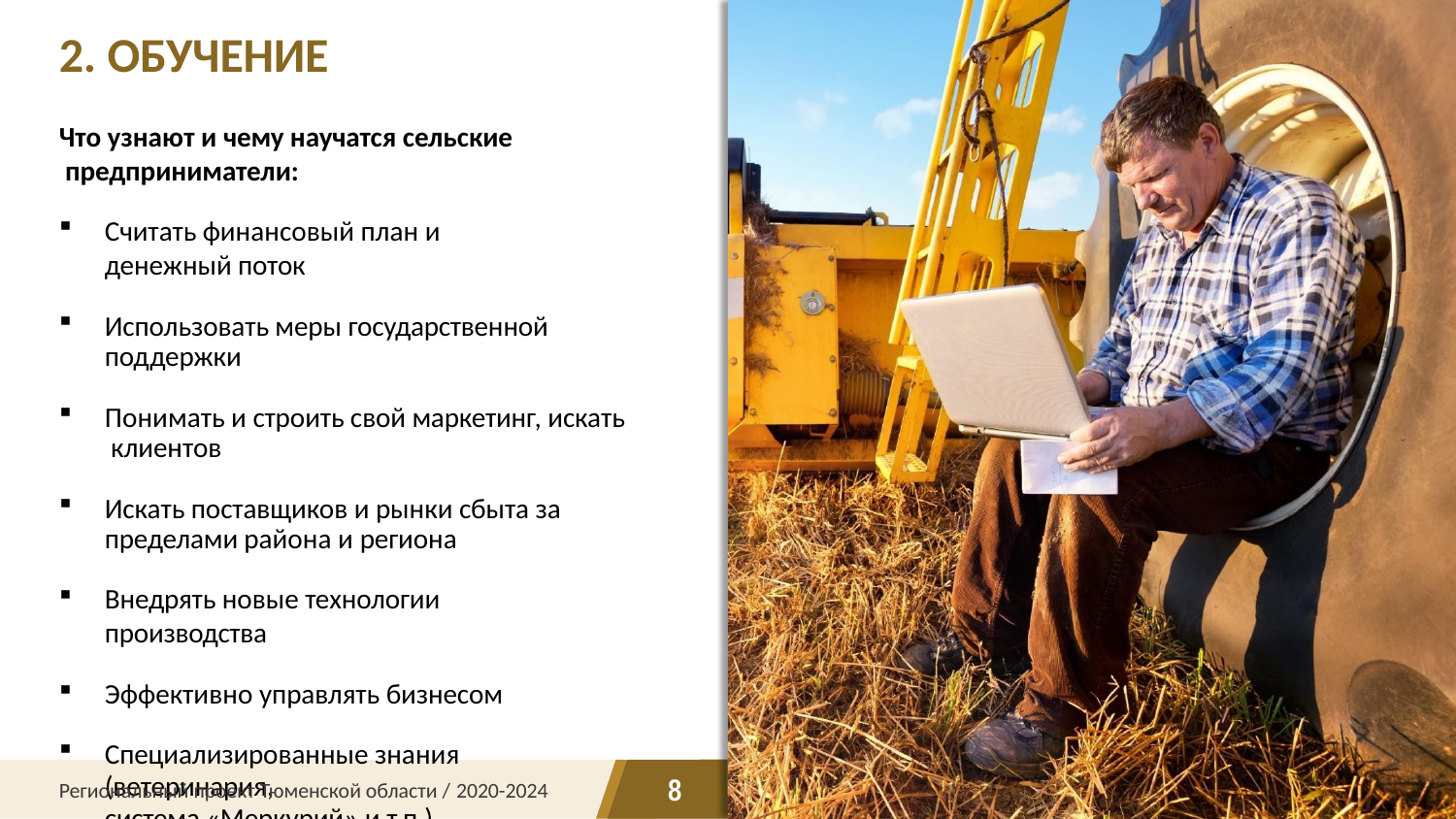

# 2. ОБУЧЕНИЕ
Что узнают и чему научатся сельские  предприниматели:

Считать финансовый план и денежный поток

Использовать меры государственной  поддержки

Понимать и строить свой маркетинг, искать  клиентов

Искать поставщиков и рынки сбыта за  пределами района и региона

Внедрять новые технологии производства
Эффективно управлять бизнесом
Специализированные знания (ветеринария,
система «Меркурий» и т.п.)
8
Региональный проект Тюменской области / 2020-2024